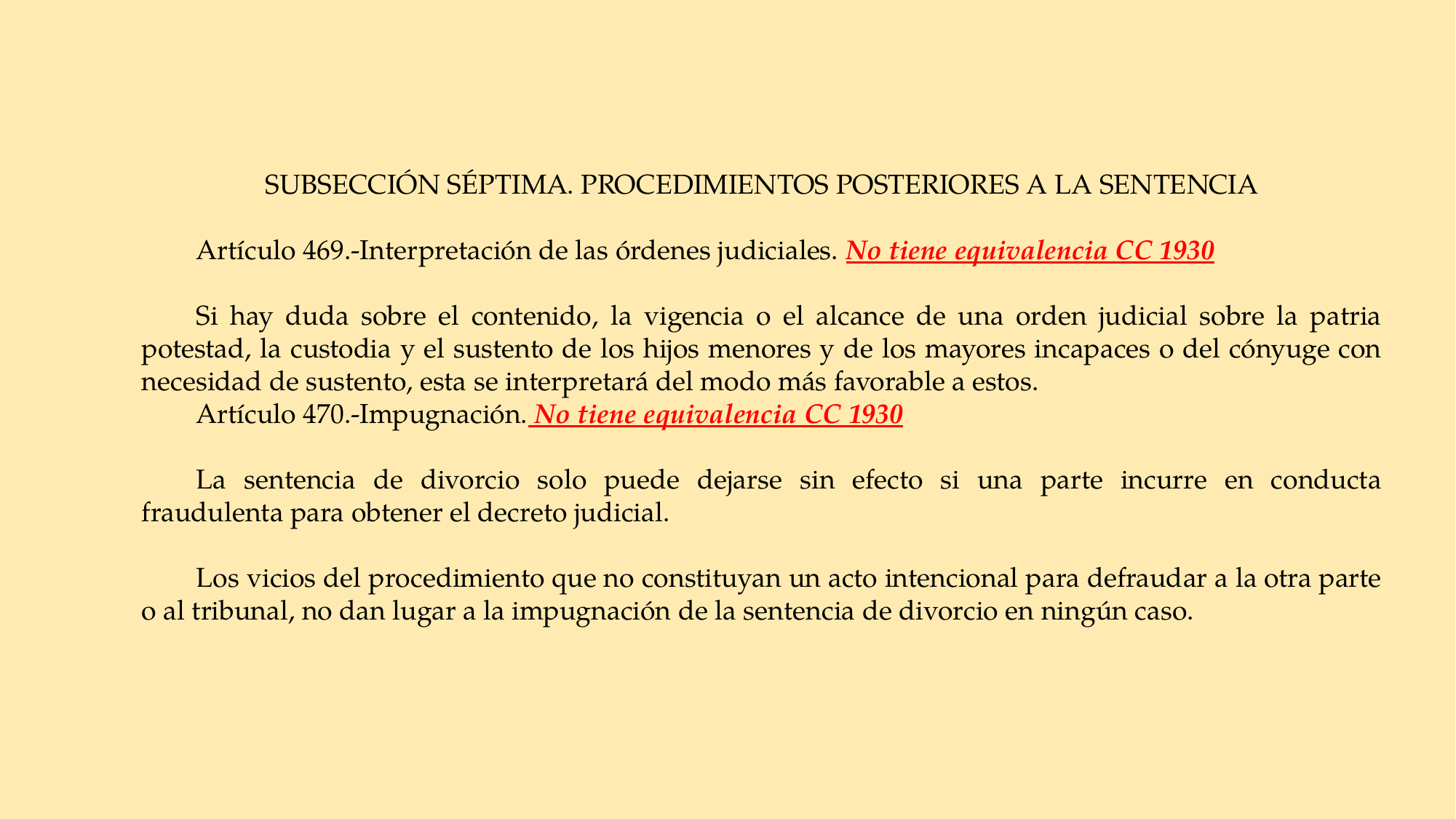

SUBSECCIÓN SÉPTIMA. PROCEDIMIENTOS POSTERIORES A LA SENTENCIA

Artículo 469.-Interpretación de las órdenes judiciales. No tiene equivalencia CC 1930

Si hay duda sobre el contenido, la vigencia o el alcance de una orden judicial sobre la patria potestad, la custodia y el sustento de los hijos menores y de los mayores incapaces o del cónyuge con necesidad de sustento, esta se interpretará del modo más favorable a estos.
Artículo 470.-Impugnación. No tiene equivalencia CC 1930

La sentencia de divorcio solo puede dejarse sin efecto si una parte incurre en conducta fraudulenta para obtener el decreto judicial.

Los vicios del procedimiento que no constituyan un acto intencional para defraudar a la otra parte o al tribunal, no dan lugar a la impugnación de la sentencia de divorcio en ningún caso.